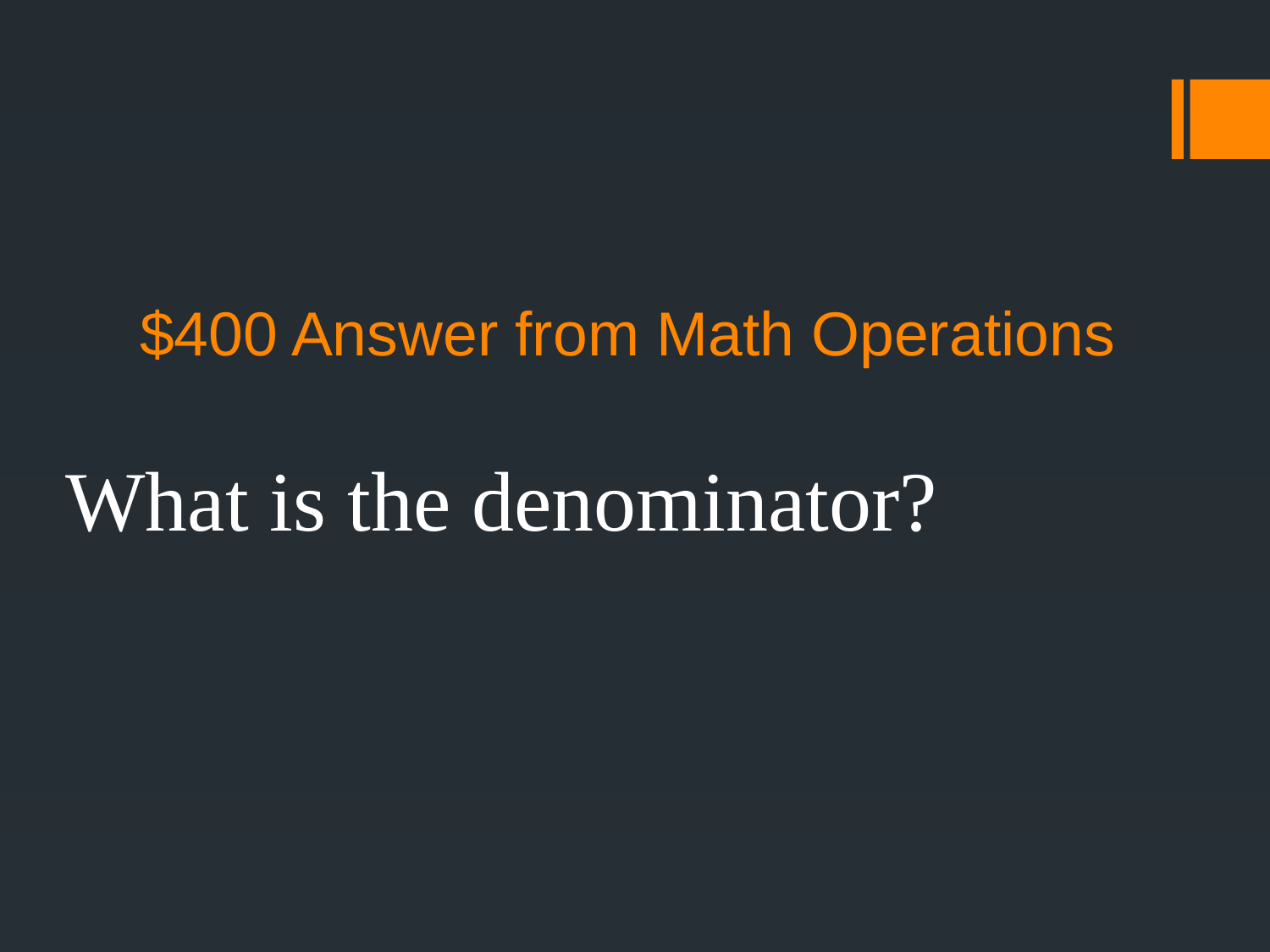

# $400 Answer from Math Operations
What is the denominator?